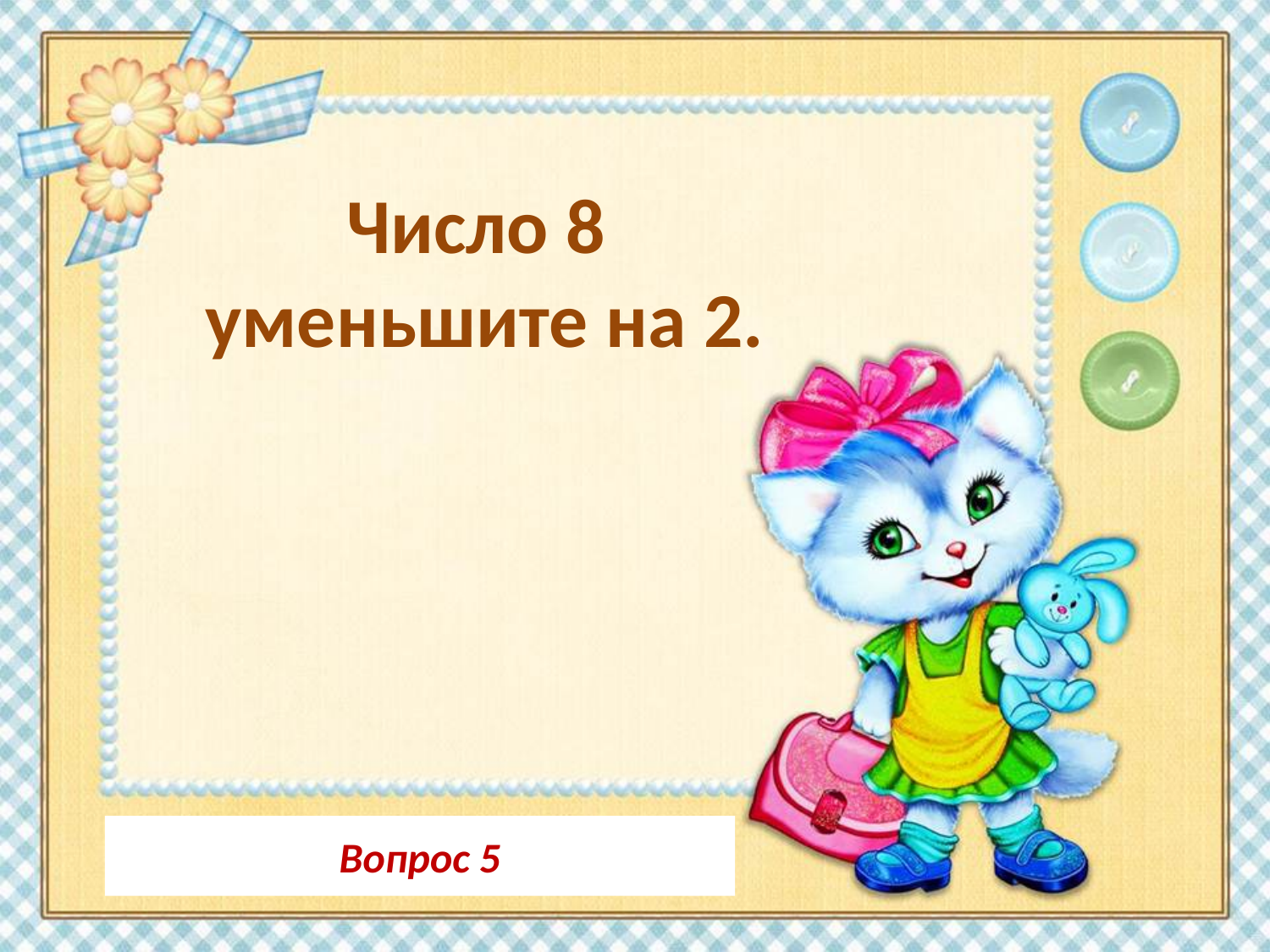

Число 8
уменьшите на 2.
Вопрос 5